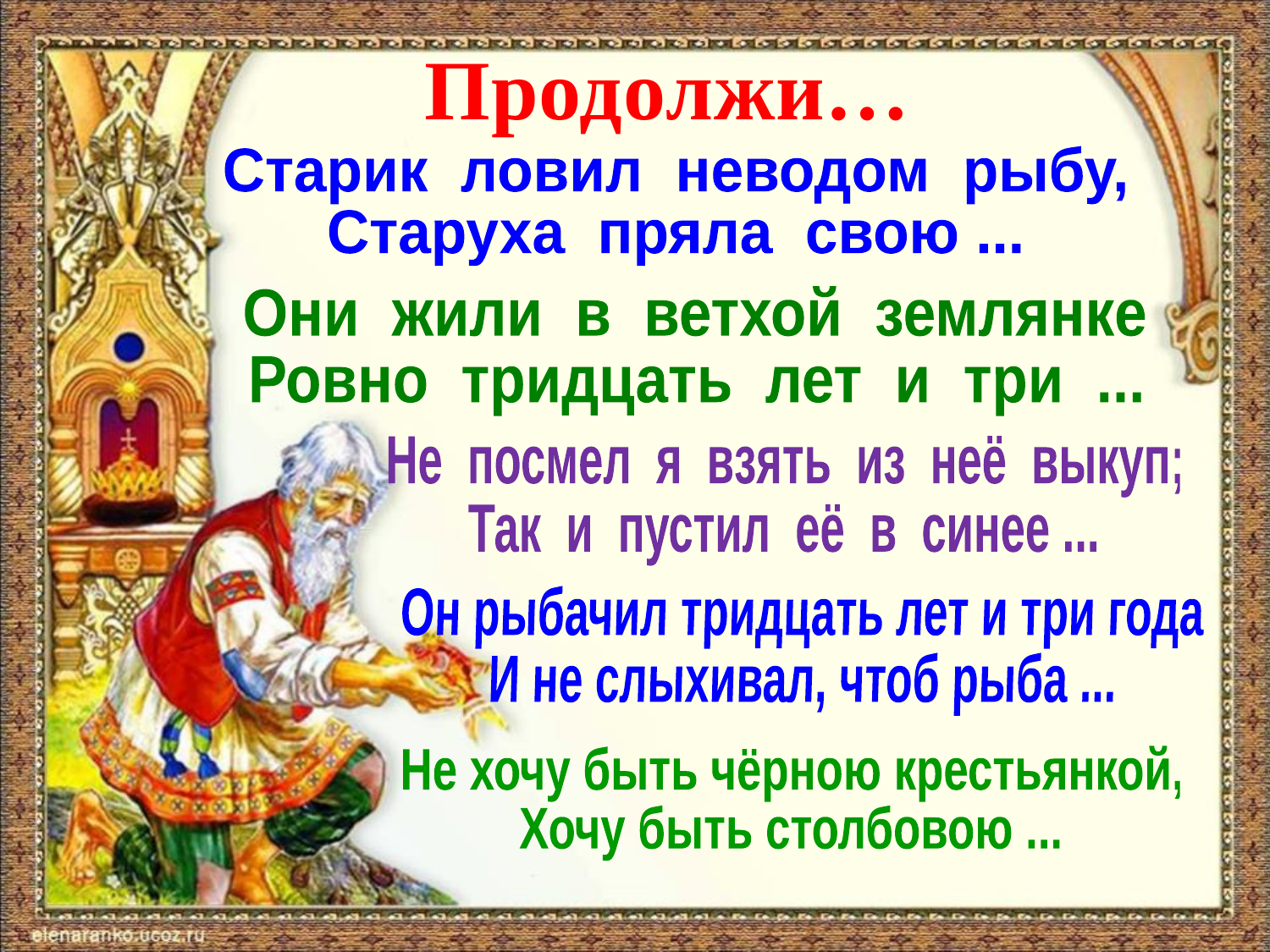

# Продолжи…
Старик  ловил  неводом  рыбу,
Старуха  пряла  свою ...
Они  жили  в  ветхой  землянке
Ровно  тридцать  лет  и  три  ...
Не  посмел  я  взять  из  неё  выкуп;
Так  и  пустил  её  в  синее ...
Он рыбачил тридцать лет и три года
И не слыхивал, чтоб рыба ...
Не хочу быть чёрною крестьянкой,
Хочу быть столбовою ...